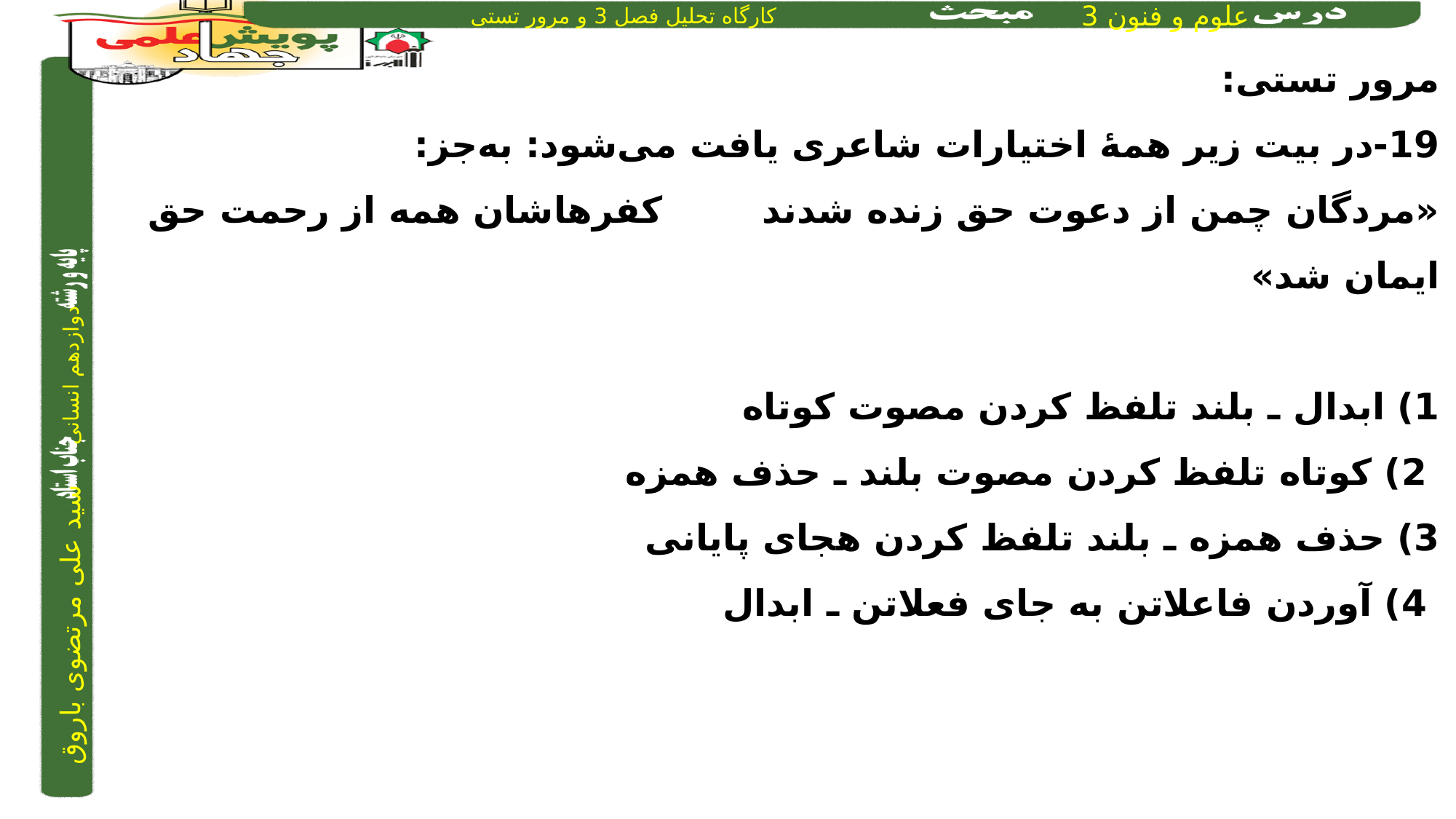

مرور تستی:
19-در بیت زیر همۀ اختیارات شاعری یافت می‌شود: به‌جز:
‌«مردگان چمن از دعوت حق زنده شدند 	 	 کفرهاشان همه از رحمت حق ایمان شد»

1) ابدال ـ بلند تلفظ کردن مصوت کوتاه
 2) کوتاه تلفظ کردن مصوت بلند ـ حذف همزه
3) حذف همزه ـ بلند تلفظ کردن هجای پایانی
 4) آوردن فاعلاتن به جای فعلاتن ـ ابدال

2